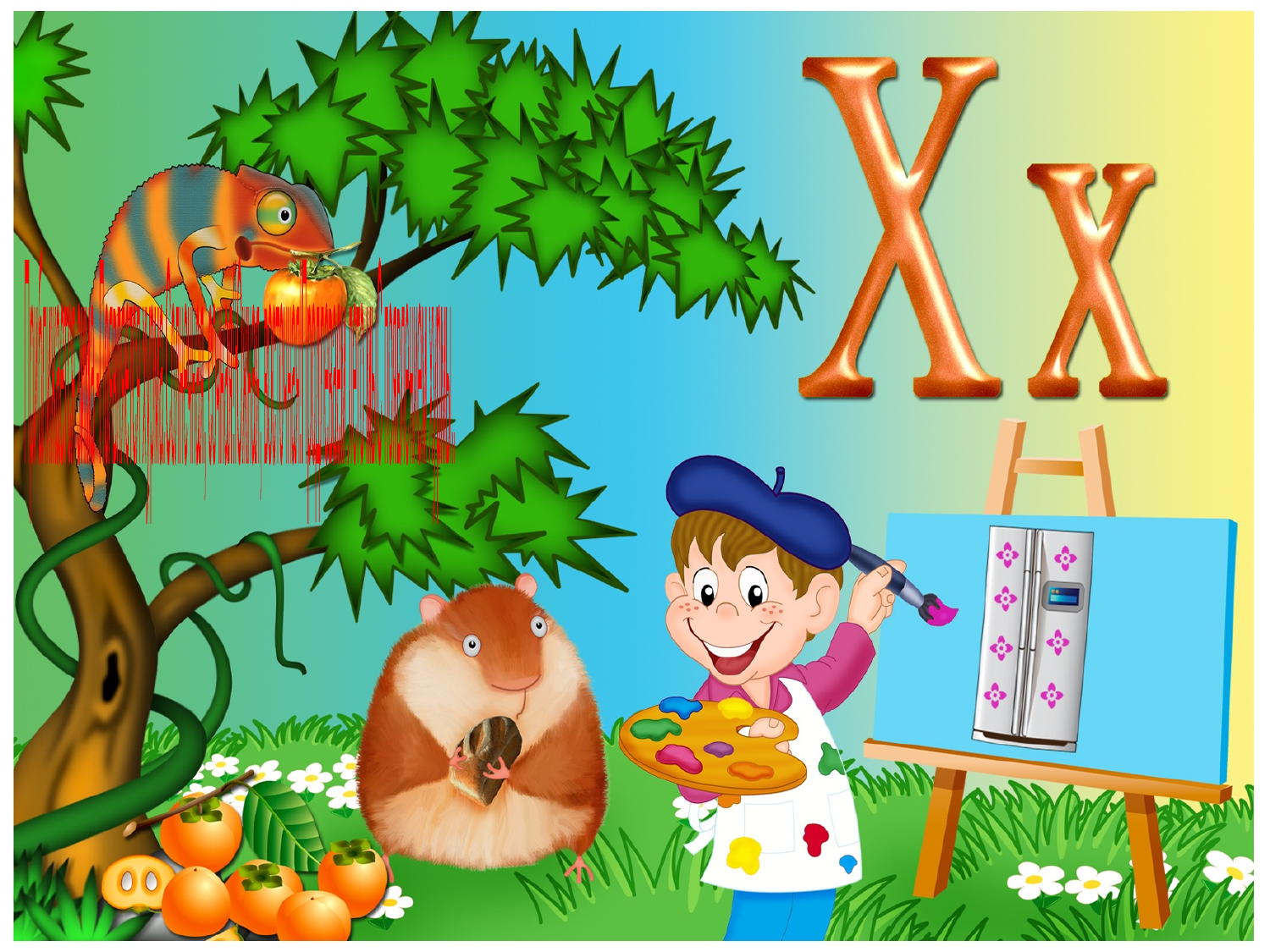

Приближается зима -
Появляется хурма.
Солнечная, сочная!
Южная, восточная!
Продлеваем лето мы
С появлением хурмы.
.